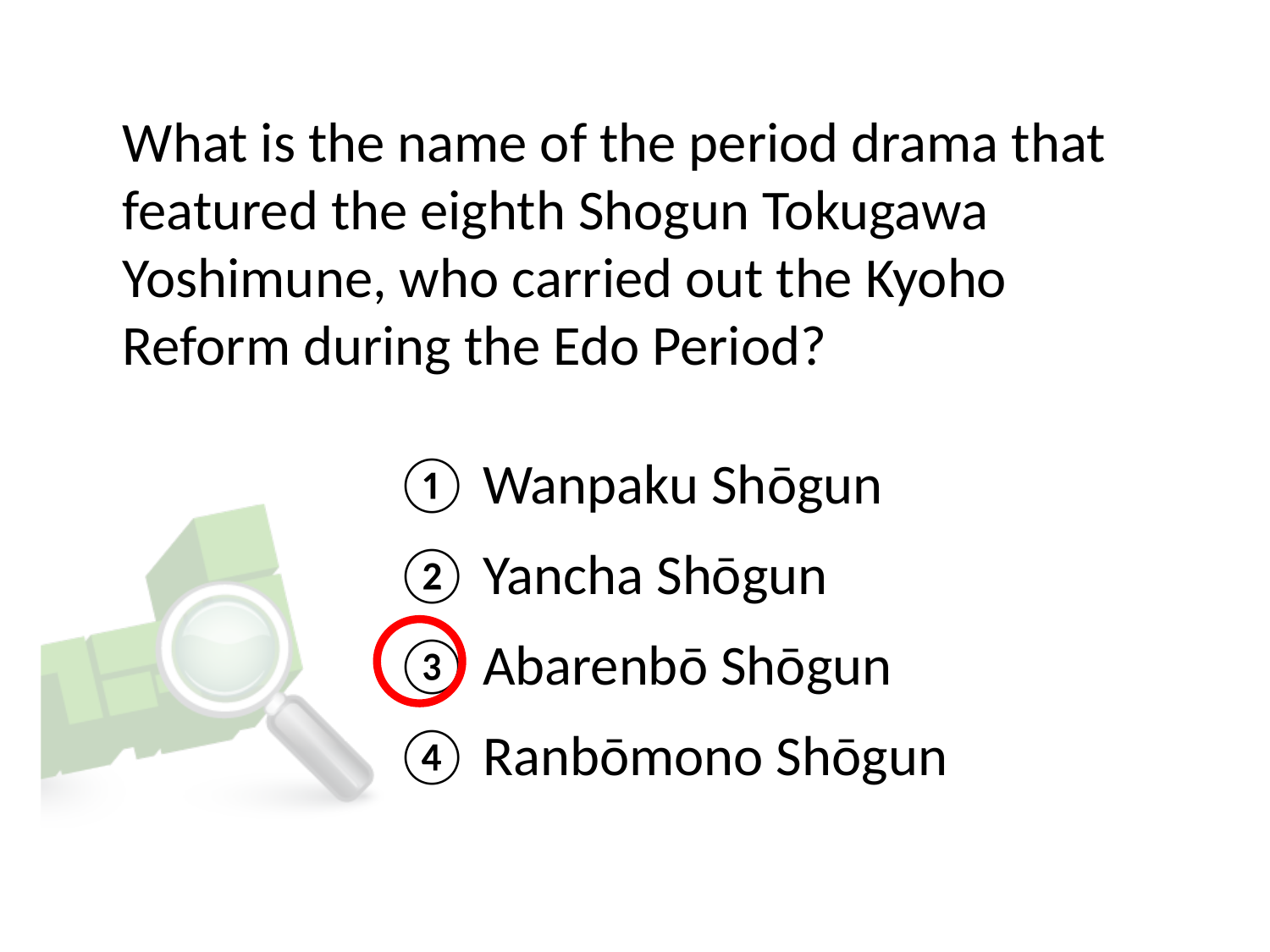

# What is the name of the period drama that featured the eighth Shogun Tokugawa Yoshimune, who carried out the Kyoho Reform during the Edo Period?
① Wanpaku Shōgun
② Yancha Shōgun
③ Abarenbō Shōgun
④ Ranbōmono Shōgun